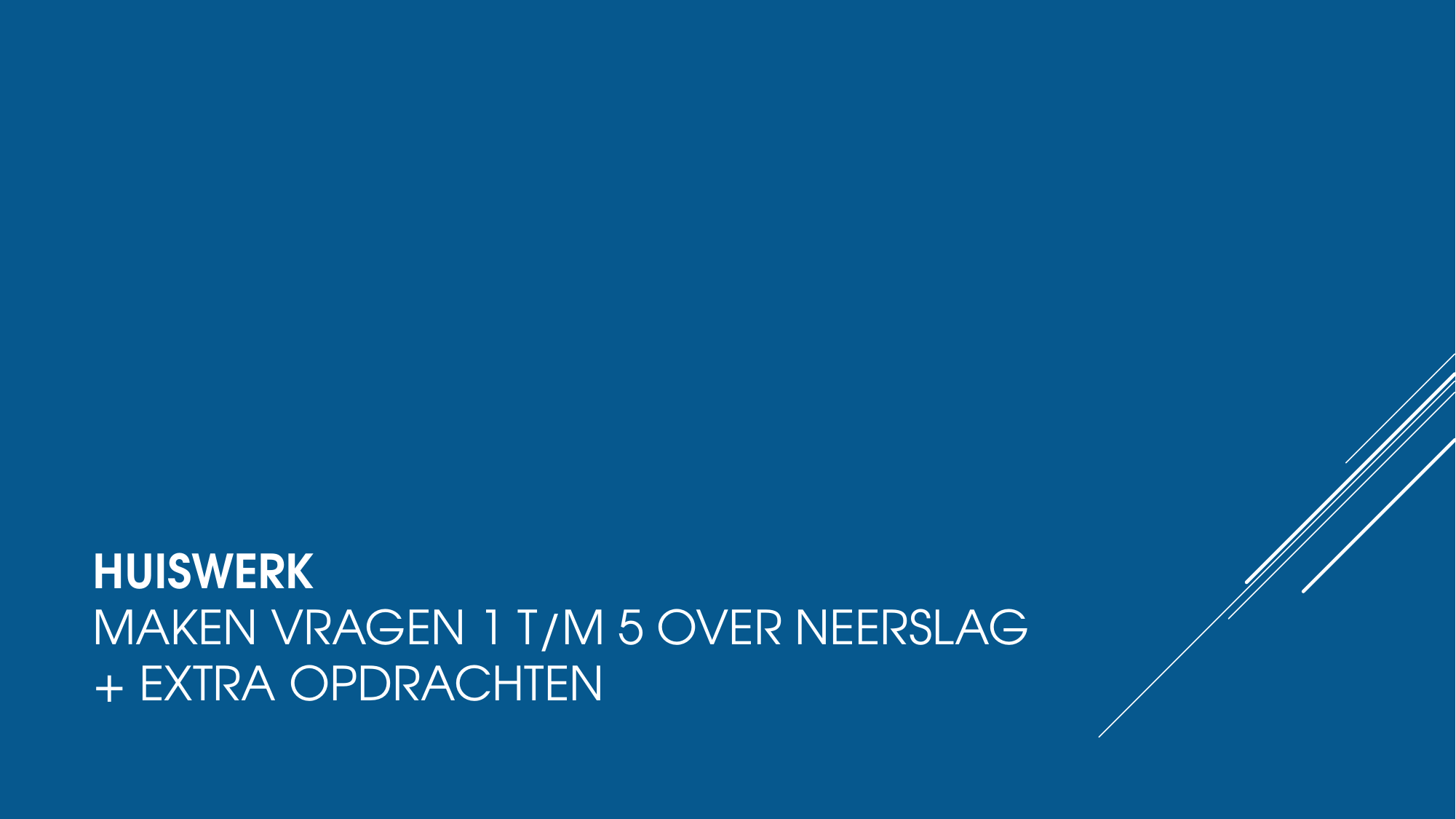

# Huiswerk Maken Vragen 1 t/m 5 over neerslag + extra opdrachten